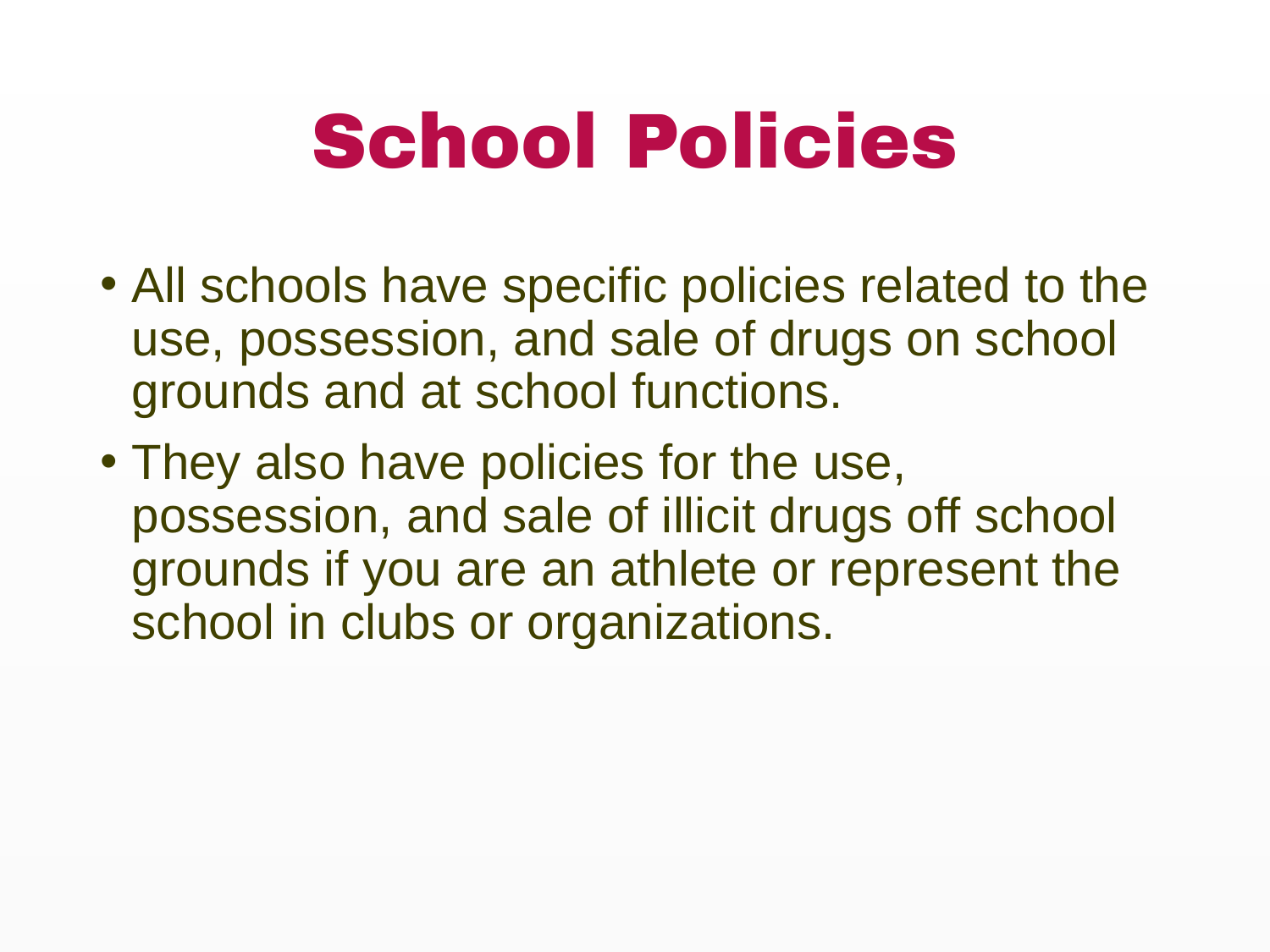

# School Policies
All schools have specific policies related to the use, possession, and sale of drugs on school grounds and at school functions.
They also have policies for the use, possession, and sale of illicit drugs off school grounds if you are an athlete or represent the school in clubs or organizations.